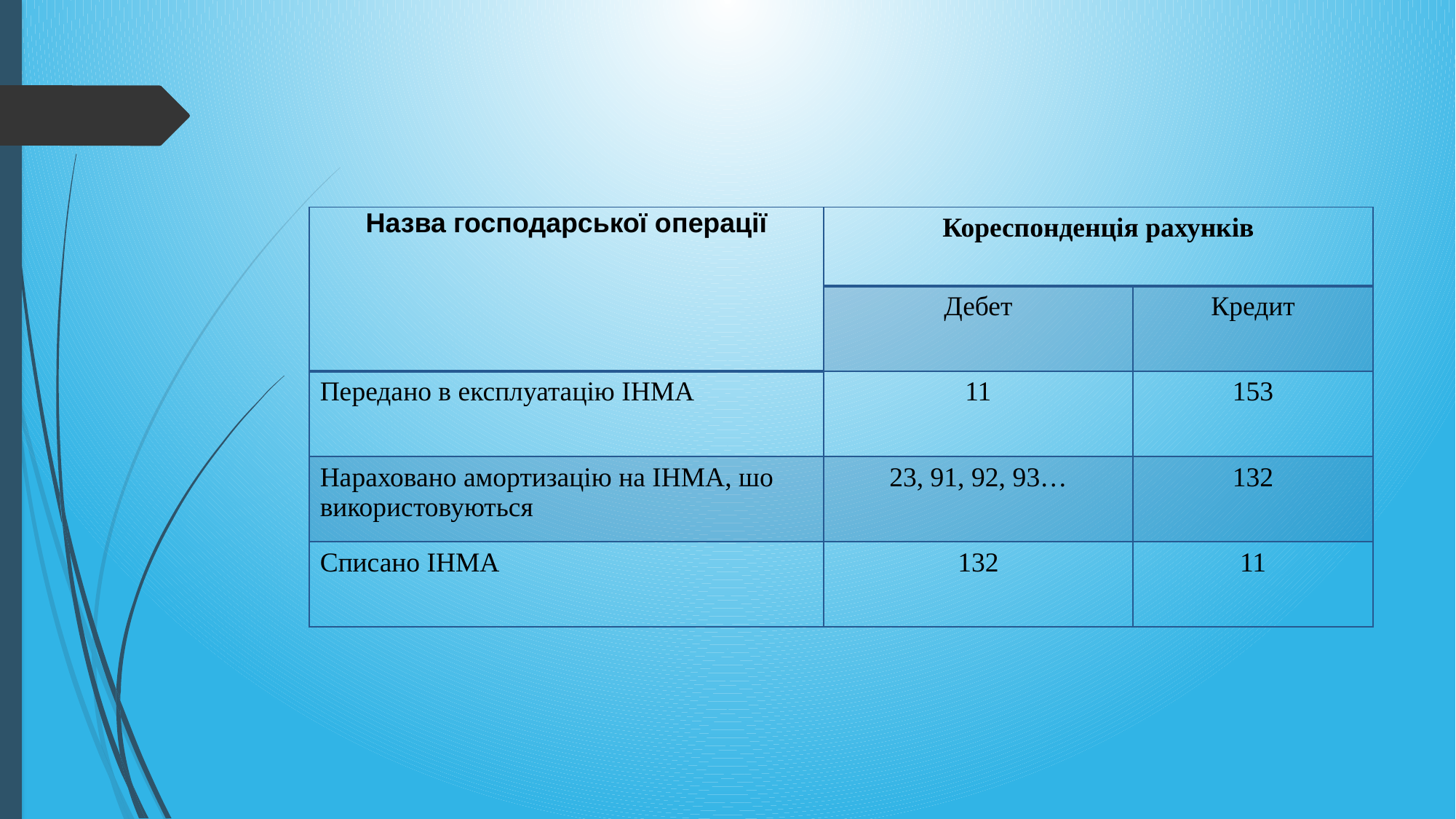

#
| Назва господарської операції | Кореспонденція рахунків |  |
| --- | --- | --- |
|  | Дебет | Кредит |
| Передано в експлуатацію ІНМА | 11 | 153 |
| Нараховано амортизацію на ІНМА, шо використовуються | 23, 91, 92, 93… | 132 |
| Списано ІНМА | 132 | 11 |